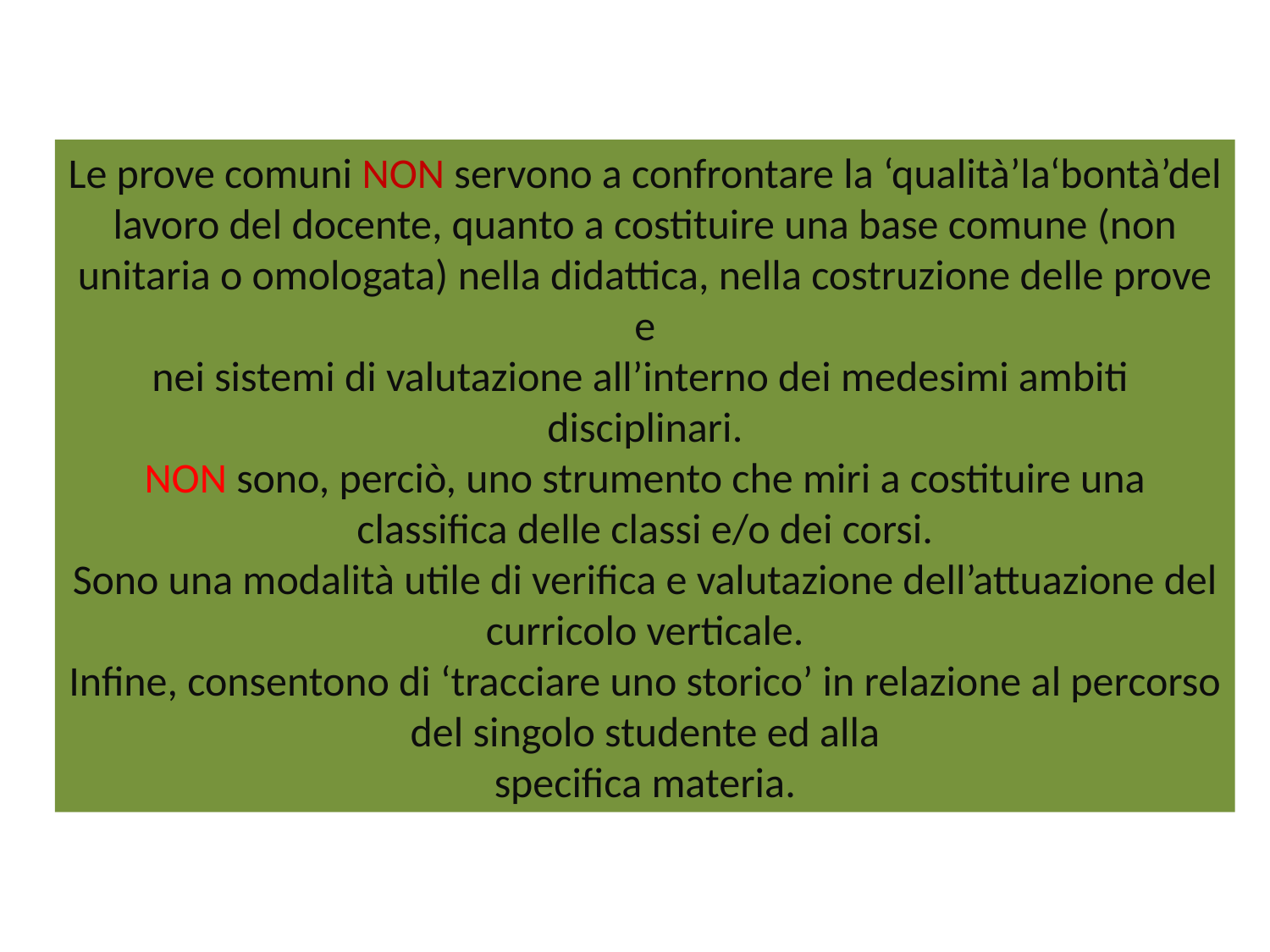

Le prove comuni NON servono a confrontare la ‘qualità’la‘bontà’del lavoro del docente, quanto a costituire una base comune (non unitaria o omologata) nella didattica, nella costruzione delle prove e
nei sistemi di valutazione all’interno dei medesimi ambiti  disciplinari.
NON sono, perciò, uno strumento che miri a costituire una classifica delle classi e/o dei corsi.
Sono una modalità utile di verifica e valutazione dell’attuazione del curricolo verticale.
Infine, consentono di ‘tracciare uno storico’ in relazione al percorso del singolo studente ed alla
specifica materia.